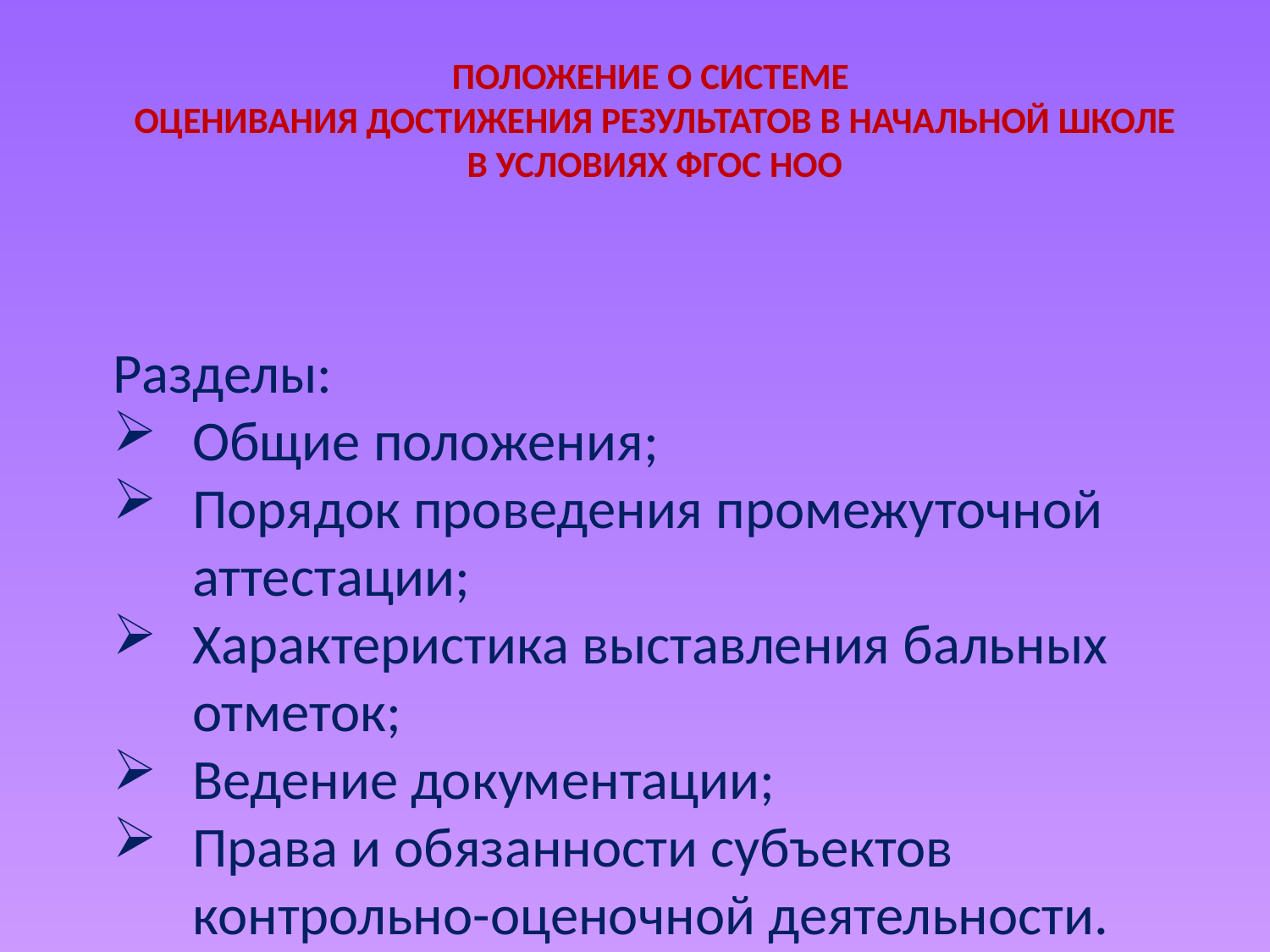

# Положение о системе оценивания достижения результатов в начальной школе в условиях ФГОС НОО
Разделы:
Общие положения;
Порядок проведения промежуточной аттестации;
Характеристика выставления бальных отметок;
Ведение документации;
Права и обязанности субъектов контрольно-оценочной деятельности.